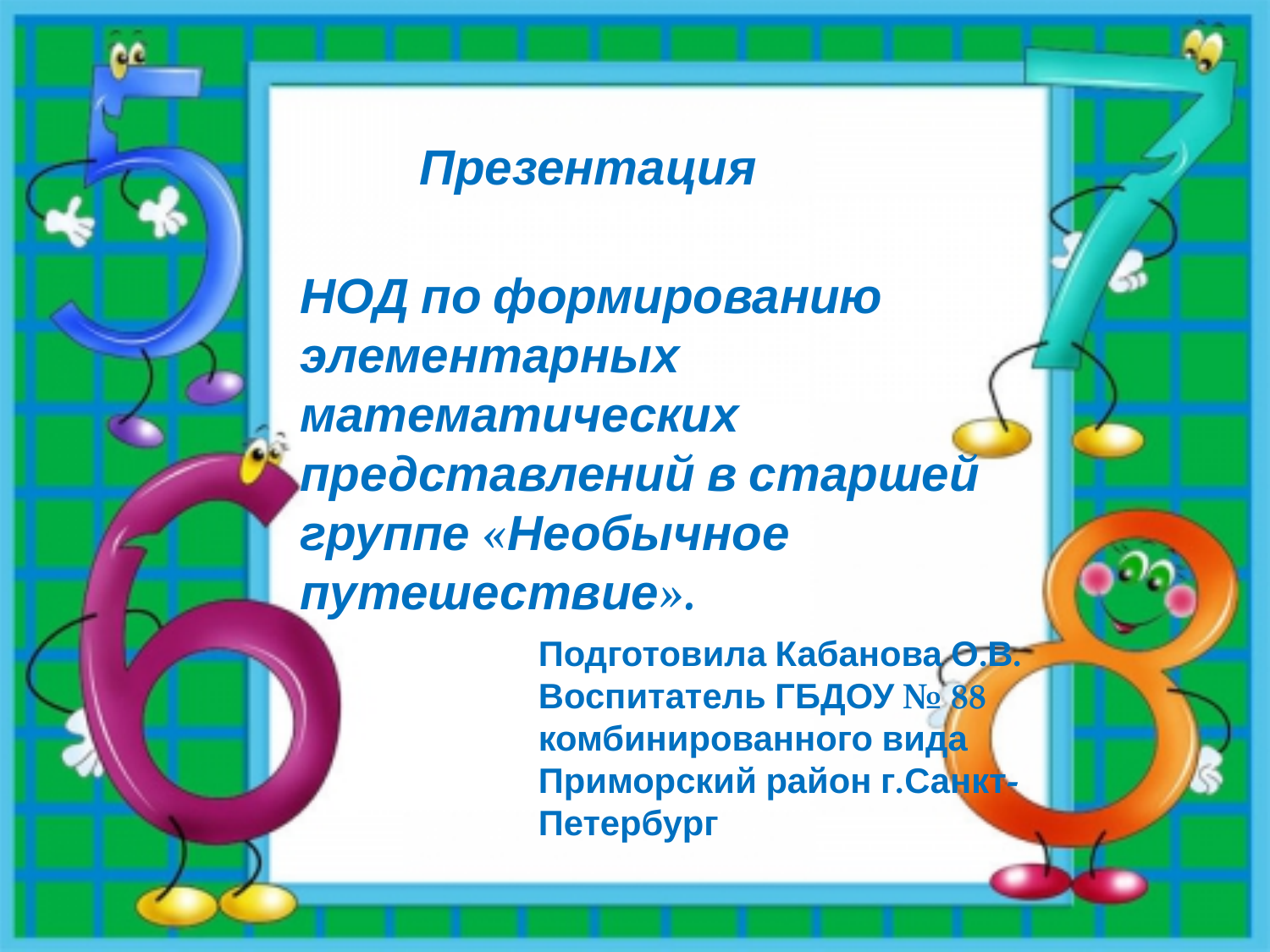

Презентация
НОД по формированию элементарных математических представлений в старшей группе «Необычное путешествие».
Подготовила Кабанова О.В. Воспитатель ГБДОУ № 88 комбинированного вида Приморский район г.Санкт- Петербург